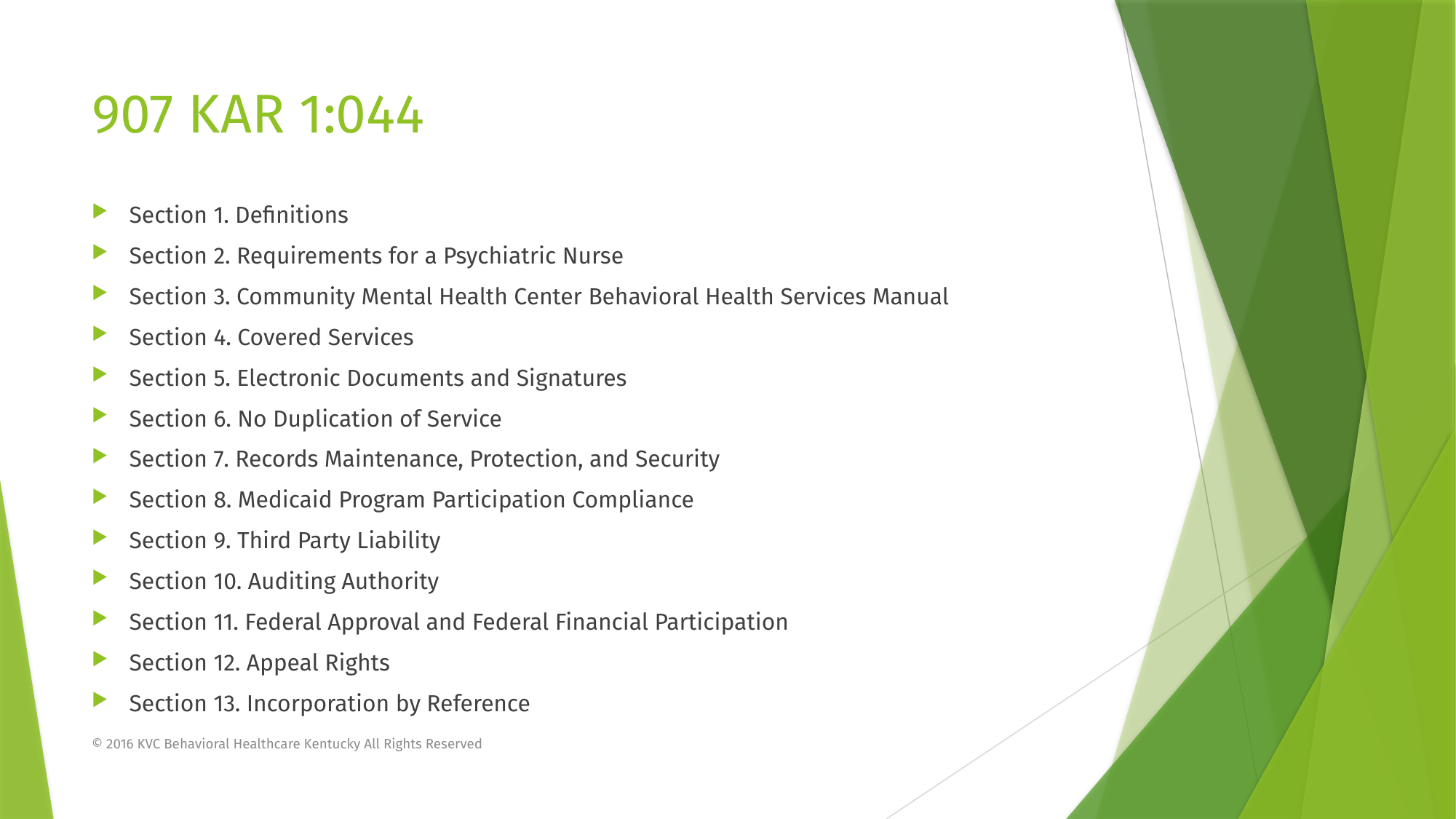

# 907 KAR 1:044
Section 1. Definitions
Section 2. Requirements for a Psychiatric Nurse
Section 3. Community Mental Health Center Behavioral Health Services Manual
Section 4. Covered Services
Section 5. Electronic Documents and Signatures
Section 6. No Duplication of Service
Section 7. Records Maintenance, Protection, and Security
Section 8. Medicaid Program Participation Compliance
Section 9. Third Party Liability
Section 10. Auditing Authority
Section 11. Federal Approval and Federal Financial Participation
Section 12. Appeal Rights
Section 13. Incorporation by Reference

© 2016 KVC Behavioral Healthcare Kentucky All Rights Reserved